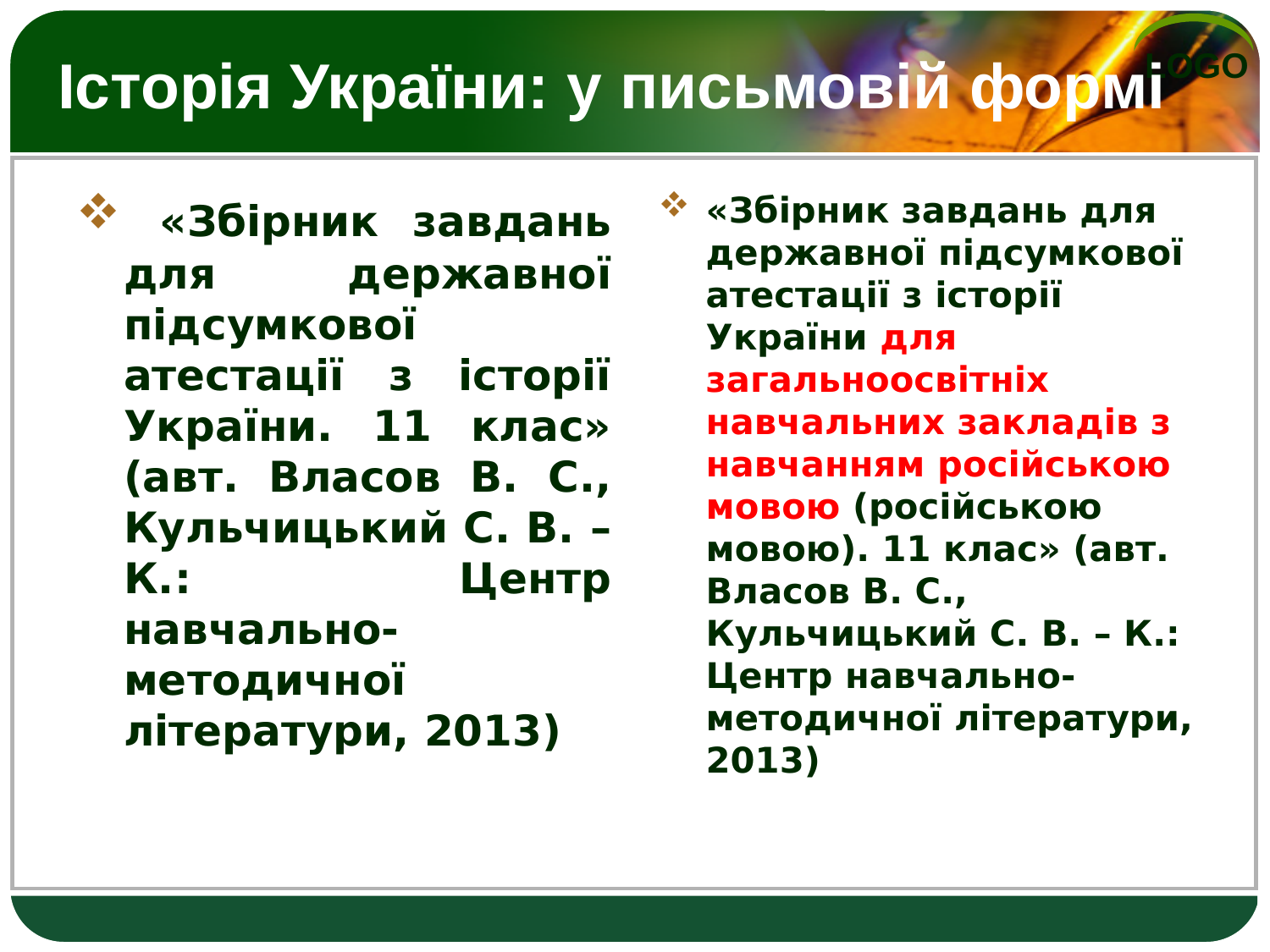

# Історія України: у письмовій формі
 «Збірник завдань для державної підсумкової атестації з історії України. 11 клас» (авт. Власов В. С., Кульчицький С. В. – К.: Центр навчально-методичної літератури, 2013)
«Збірник завдань для державної підсумкової атестації з історії України для загальноосвітніх навчальних закладів з навчанням російською мовою (російською мовою). 11 клас» (авт. Власов В. С., Кульчицький С. В. – К.: Центр навчально-методичної літератури, 2013)